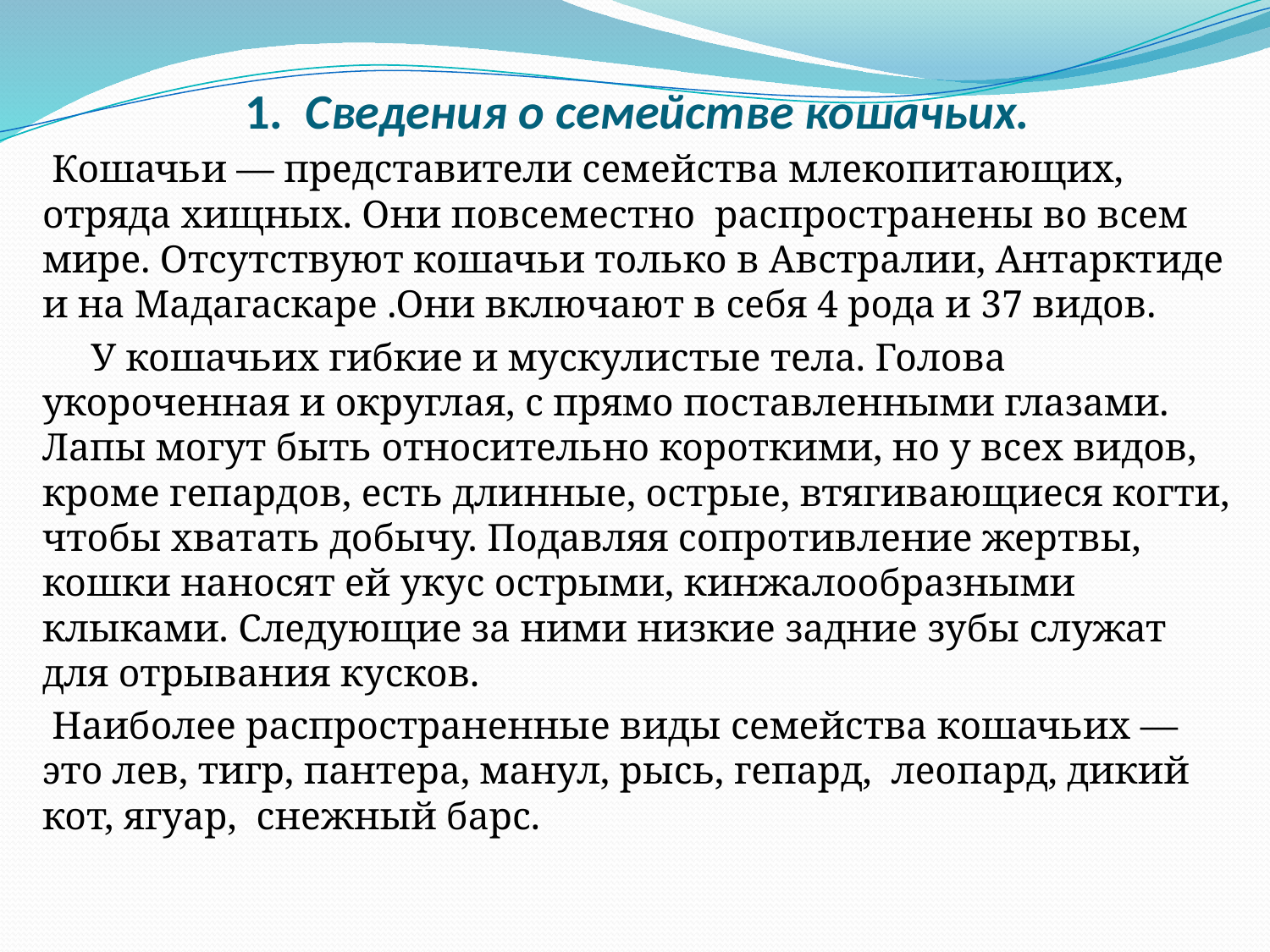

# 1.  Сведения о семействе кошачьих.
 Кошачьи — представители семейства млекопитающих, отряда хищных. Они повсеместно  распространены во всем мире. Отсутствуют кошачьи только в Австралии, Антарктиде и на Мадагаскаре .Они включают в себя 4 рода и 37 видов.
     У кошачьих гибкие и мускулистые тела. Голова укороченная и округлая, с прямо поставленными глазами. Лапы могут быть относительно короткими, но у всех видов, кроме гепардов, есть длинные, острые, втягивающиеся когти, чтобы хватать добычу. Подавляя сопротивление жертвы, кошки наносят ей укус острыми, кинжалообразными клыками. Следующие за ними низкие задние зубы служат для отрывания кусков.
 Наиболее распространенные виды семейства кошачьих — это лев, тигр, пантера, манул, рысь, гепард,  леопард, дикий кот, ягуар,  снежный барс.